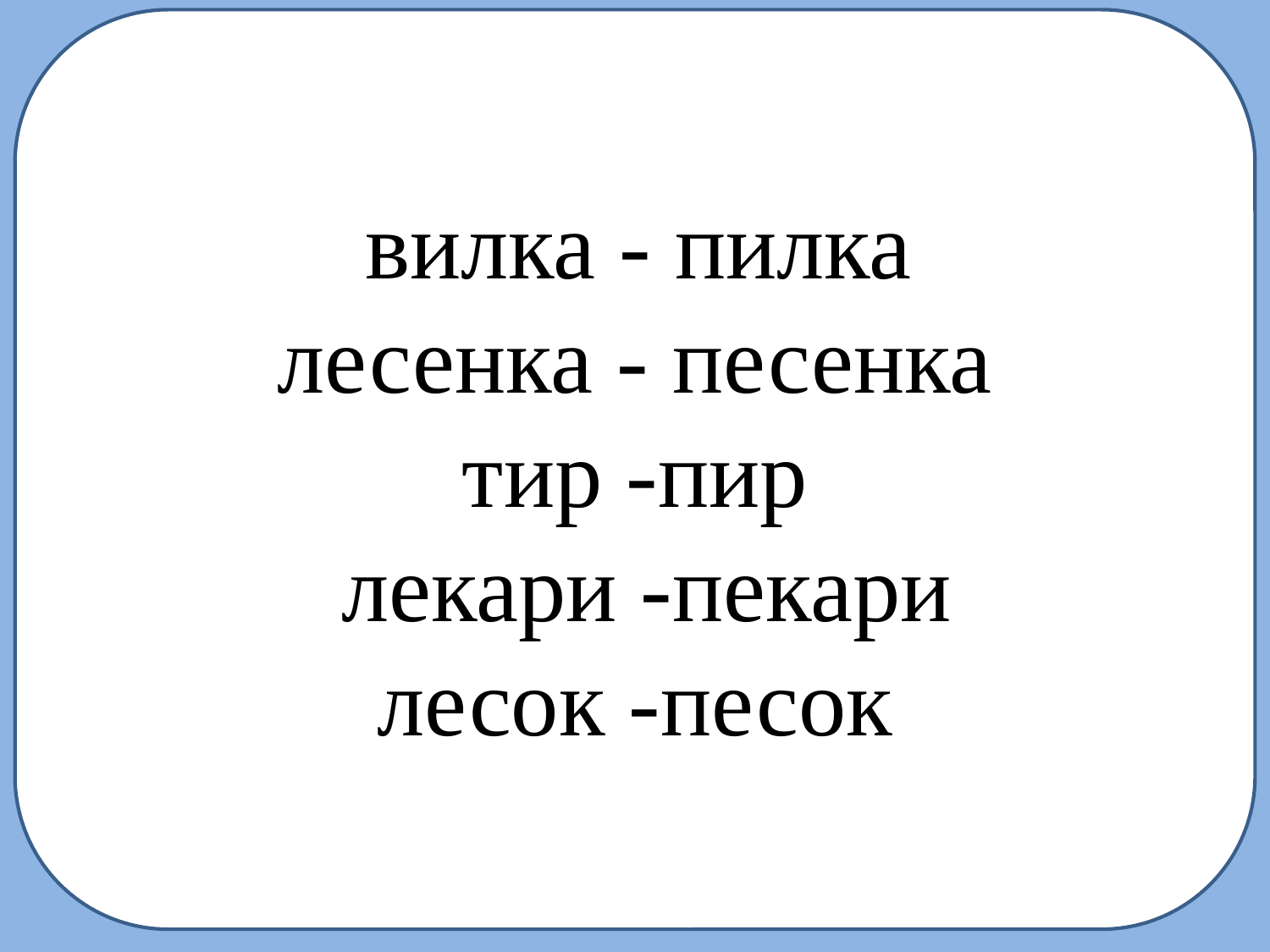

вилка - пилка
лесенка - песенка
тир -пир
 лекари -пекари
лесок -песок